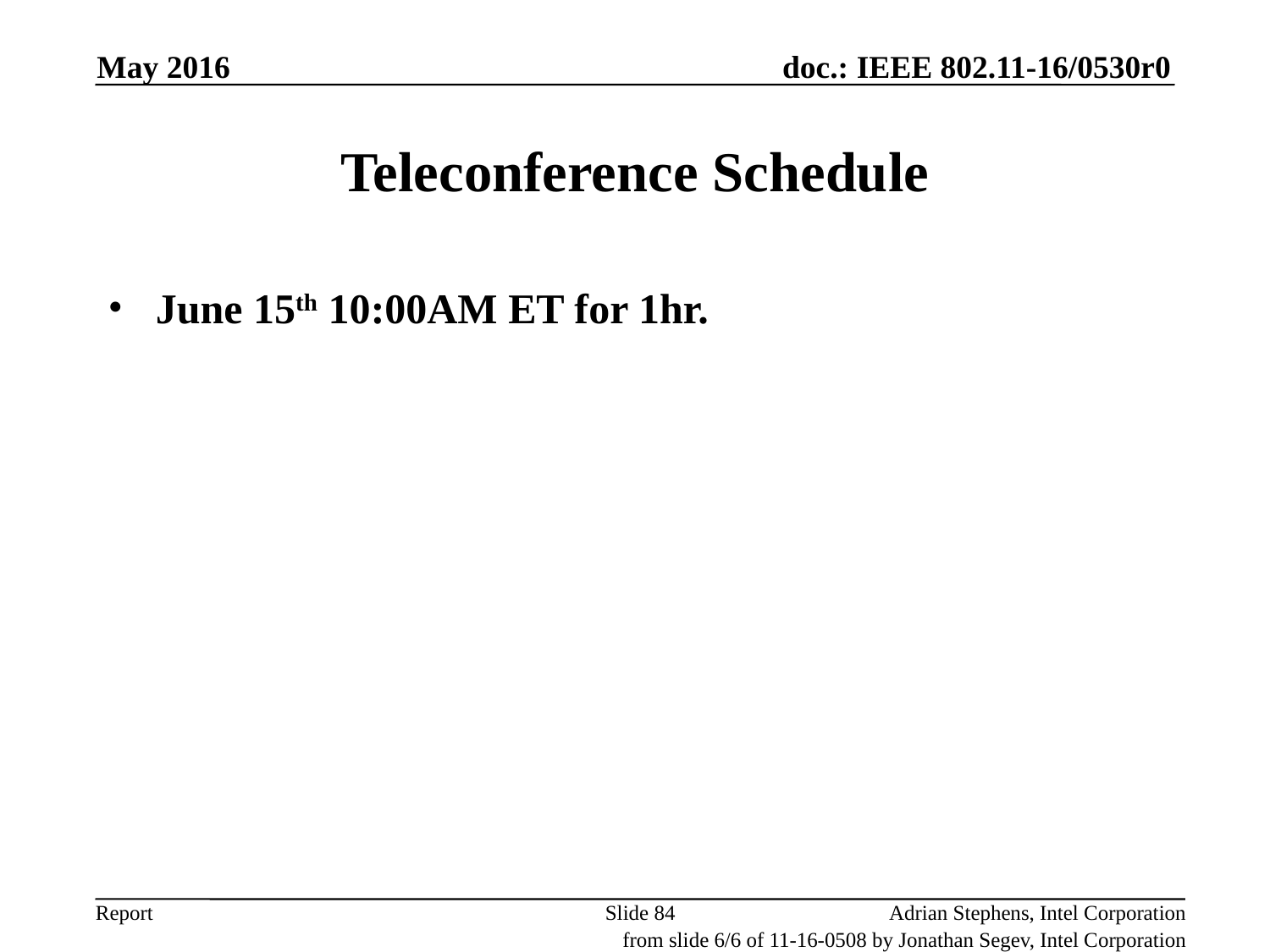

May 2016
# Teleconference Schedule
June 15th 10:00AM ET for 1hr.

Slide 84
Adrian Stephens, Intel Corporation
from slide 6/6 of 11-16-0508 by Jonathan Segev, Intel Corporation